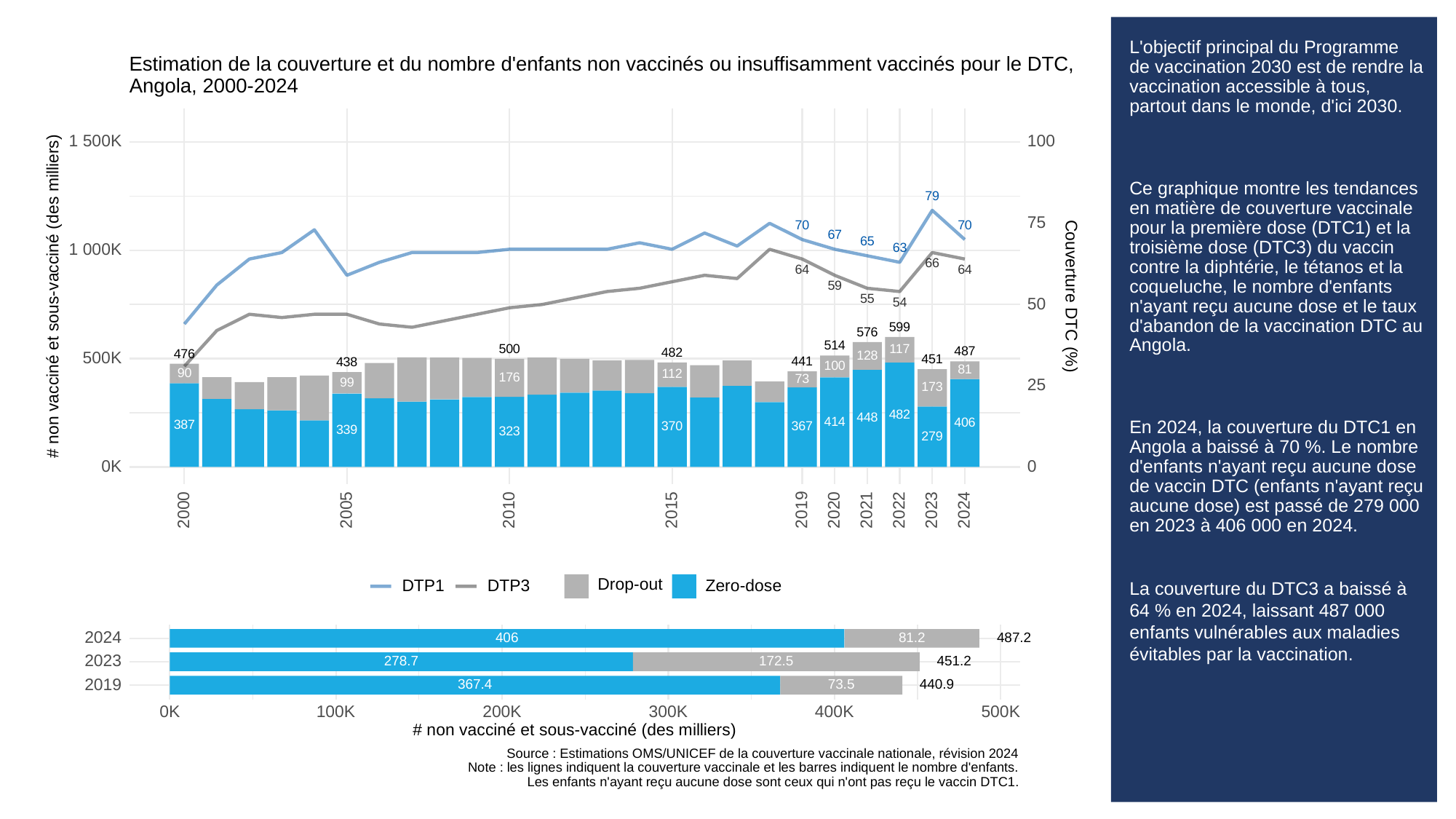

# L'objectif principal du Programme de vaccination 2030 est de rendre la vaccination accessible à tous, partout dans le monde, d'ici 2030.

Ce graphique montre les tendances en matière de couverture vaccinale pour la première dose (DTC1) et la troisième dose (DTC3) du vaccin contre la diphtérie, le tétanos et la coqueluche, le nombre d'enfants n'ayant reçu aucune dose et le taux d'abandon de la vaccination DTC au Angola.

En 2024, la couverture du DTC1 en Angola a baissé à 70 %. Le nombre d'enfants n'ayant reçu aucune dose de vaccin DTC (enfants n'ayant reçu aucune dose) est passé de 279 000 en 2023 à 406 000 en 2024.

La couverture du DTC3 a baissé à 64 % en 2024, laissant 487 000 enfants vulnérables aux maladies évitables par la vaccination.

Estimation de la couverture et du nombre d'enfants non vaccinés ou insuffisamment vaccinés pour le DTC,
Angola, 2000-2024

1 500K
100

79

75
70
70
67
65
63
1 000K

66
64
64
59
# non vacciné et sous-vacciné (des milliers)
Couverture DTC (%)
55
54
50

599
576

514

500
117
487
482
476
128
500K
451

441

438

100

81
90

112

176
73

99

25

173

482

448
414
406
387

370
367
339
323
279
0K
0

2023
2000
2005
2010
2015
2019
2020
2021
2022
2024

Drop-out
DTP3
Zero-dose
DTP1

2024
406
81.2
487.2

2023
278.7
172.5
451.2

2019
367.4
73.5
440.9

300K
0K
100K
200K
400K
500K
# non vacciné et sous-vacciné (des milliers)
Source : Estimations OMS/UNICEF de la couverture vaccinale nationale, révision 2024
Note : les lignes indiquent la couverture vaccinale et les barres indiquent le nombre d'enfants.
Les enfants n'ayant reçu aucune dose sont ceux qui n'ont pas reçu le vaccin DTC1.